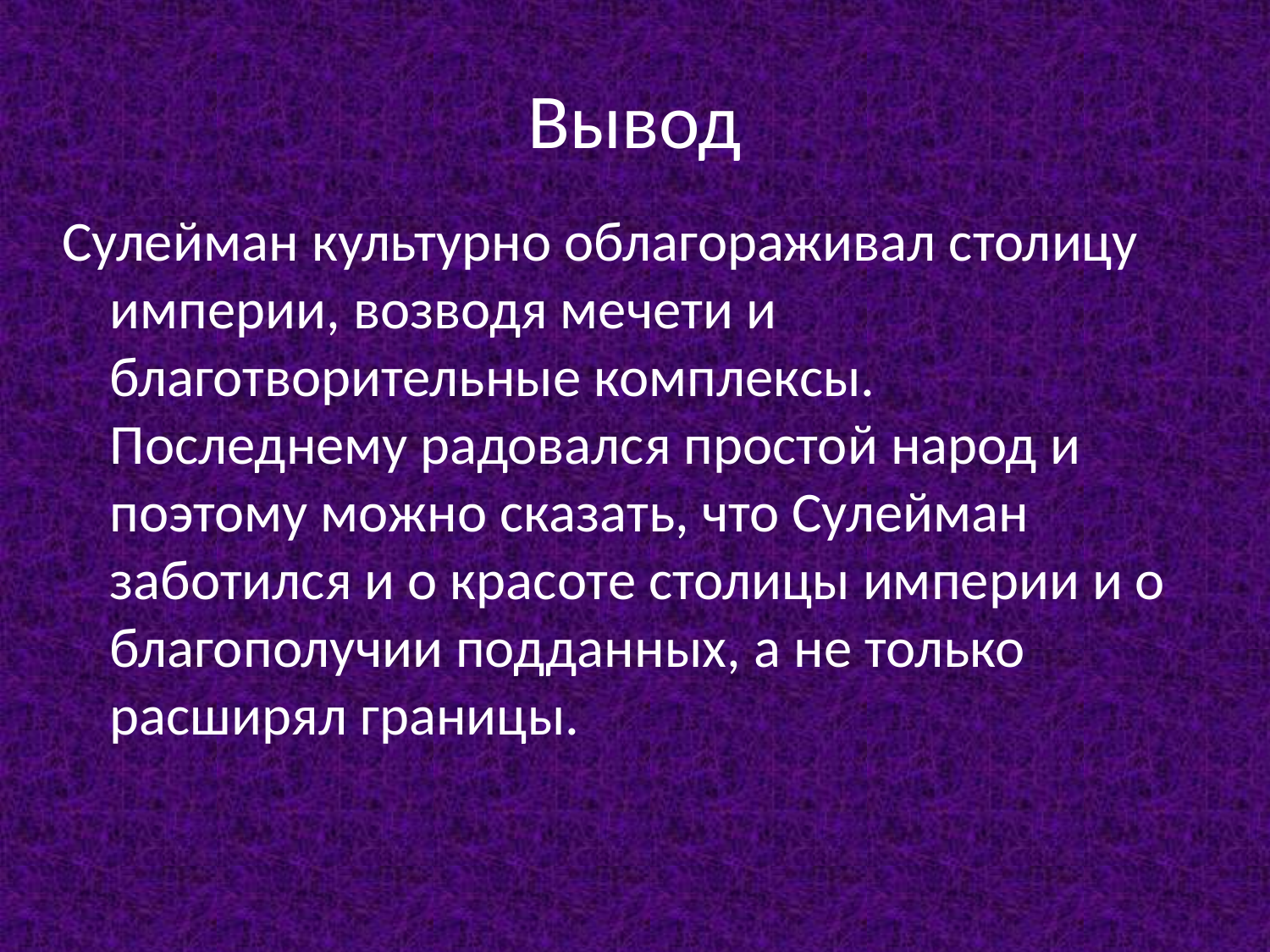

# Вывод
Сулейман культурно облагораживал столицу империи, возводя мечети и благотворительные комплексы. Последнему радовался простой народ и поэтому можно сказать, что Сулейман заботился и о красоте столицы империи и о благополучии подданных, а не только расширял границы.